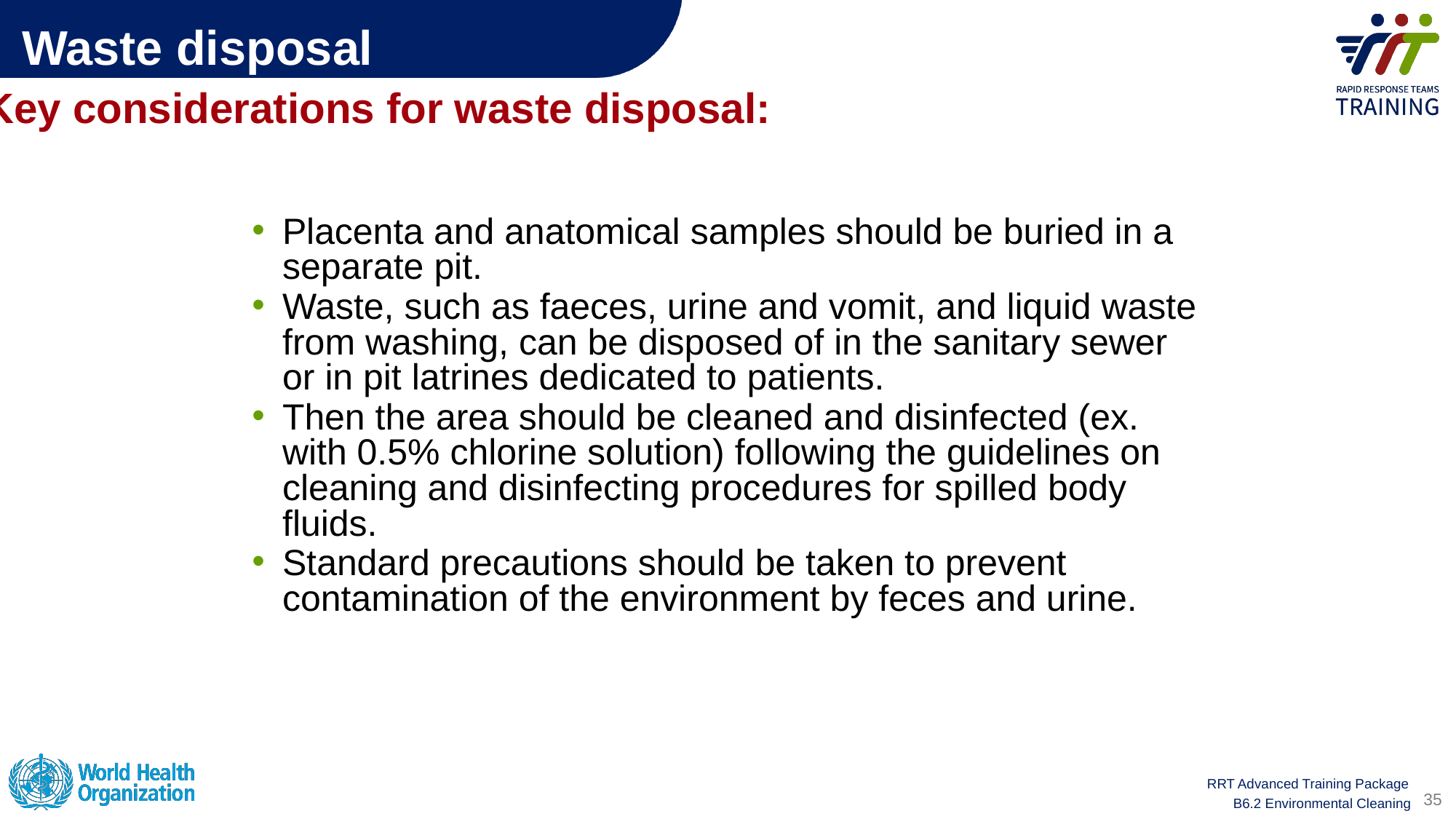

Waste disposal
Key considerations for waste disposal:
Placenta and anatomical samples should be buried in a separate pit.
Waste, such as faeces, urine and vomit, and liquid waste from washing, can be disposed of in the sanitary sewer or in pit latrines dedicated to patients.
Then the area should be cleaned and disinfected (ex. with 0.5% chlorine solution) following the guidelines on cleaning and disinfecting procedures for spilled body fluids.
Standard precautions should be taken to prevent contamination of the environment by feces and urine.